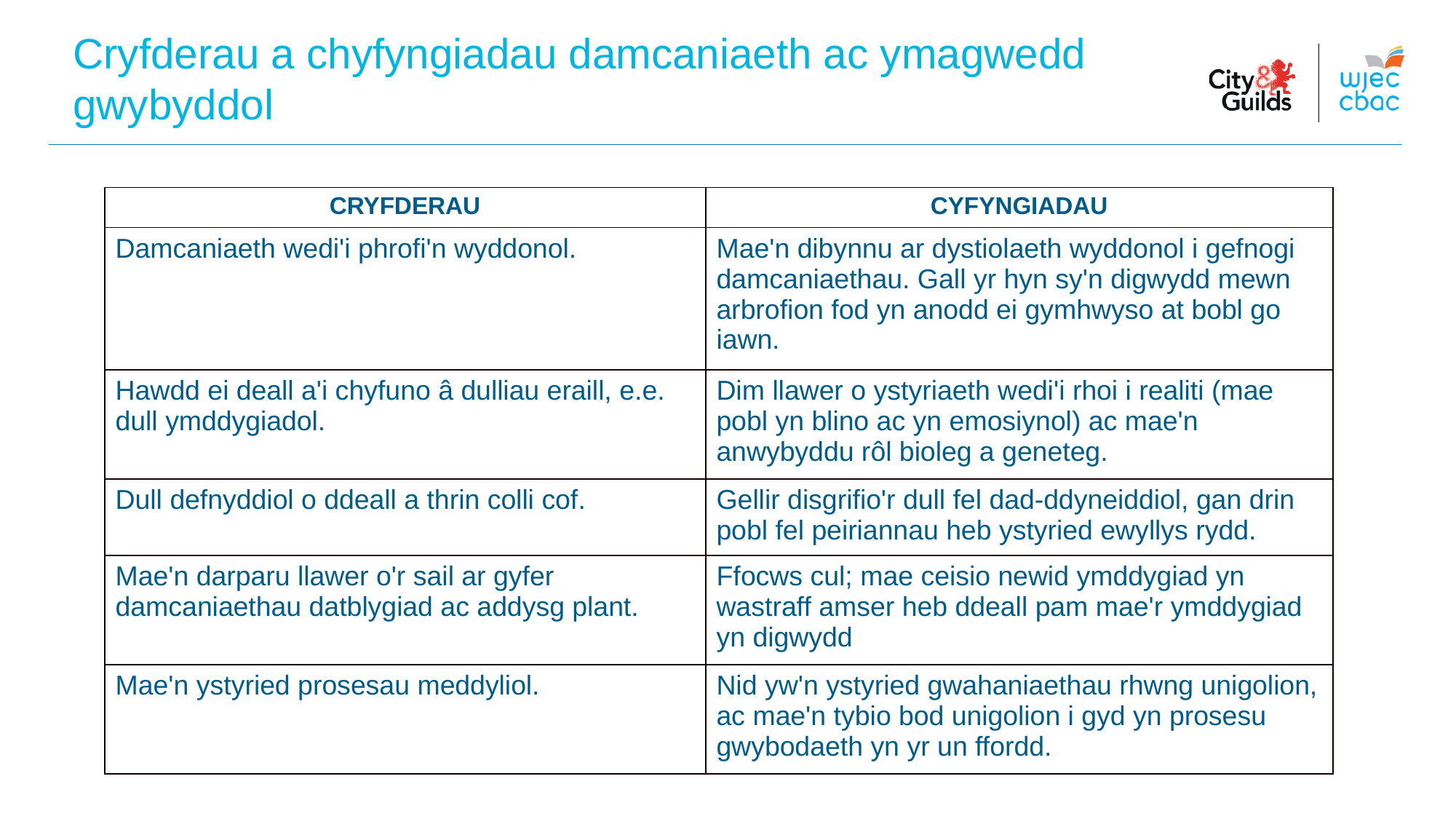

Cryfderau a chyfyngiadau damcaniaeth ac ymagwedd gwybyddol
| CRYFDERAU | CYFYNGIADAU |
| --- | --- |
| Damcaniaeth wedi'i phrofi'n wyddonol. | Mae'n dibynnu ar dystiolaeth wyddonol i gefnogi damcaniaethau. Gall yr hyn sy'n digwydd mewn arbrofion fod yn anodd ei gymhwyso at bobl go iawn. |
| Hawdd ei deall a'i chyfuno â dulliau eraill, e.e. dull ymddygiadol. | Dim llawer o ystyriaeth wedi'i rhoi i realiti (mae pobl yn blino ac yn emosiynol) ac mae'n anwybyddu rôl bioleg a geneteg. |
| Dull defnyddiol o ddeall a thrin colli cof. | Gellir disgrifio'r dull fel dad-ddyneiddiol, gan drin pobl fel peiriannau heb ystyried ewyllys rydd. |
| Mae'n darparu llawer o'r sail ar gyfer damcaniaethau datblygiad ac addysg plant. | Ffocws cul; mae ceisio newid ymddygiad yn wastraff amser heb ddeall pam mae'r ymddygiad yn digwydd |
| Mae'n ystyried prosesau meddyliol. | Nid yw'n ystyried gwahaniaethau rhwng unigolion, ac mae'n tybio bod unigolion i gyd yn prosesu gwybodaeth yn yr un ffordd. |